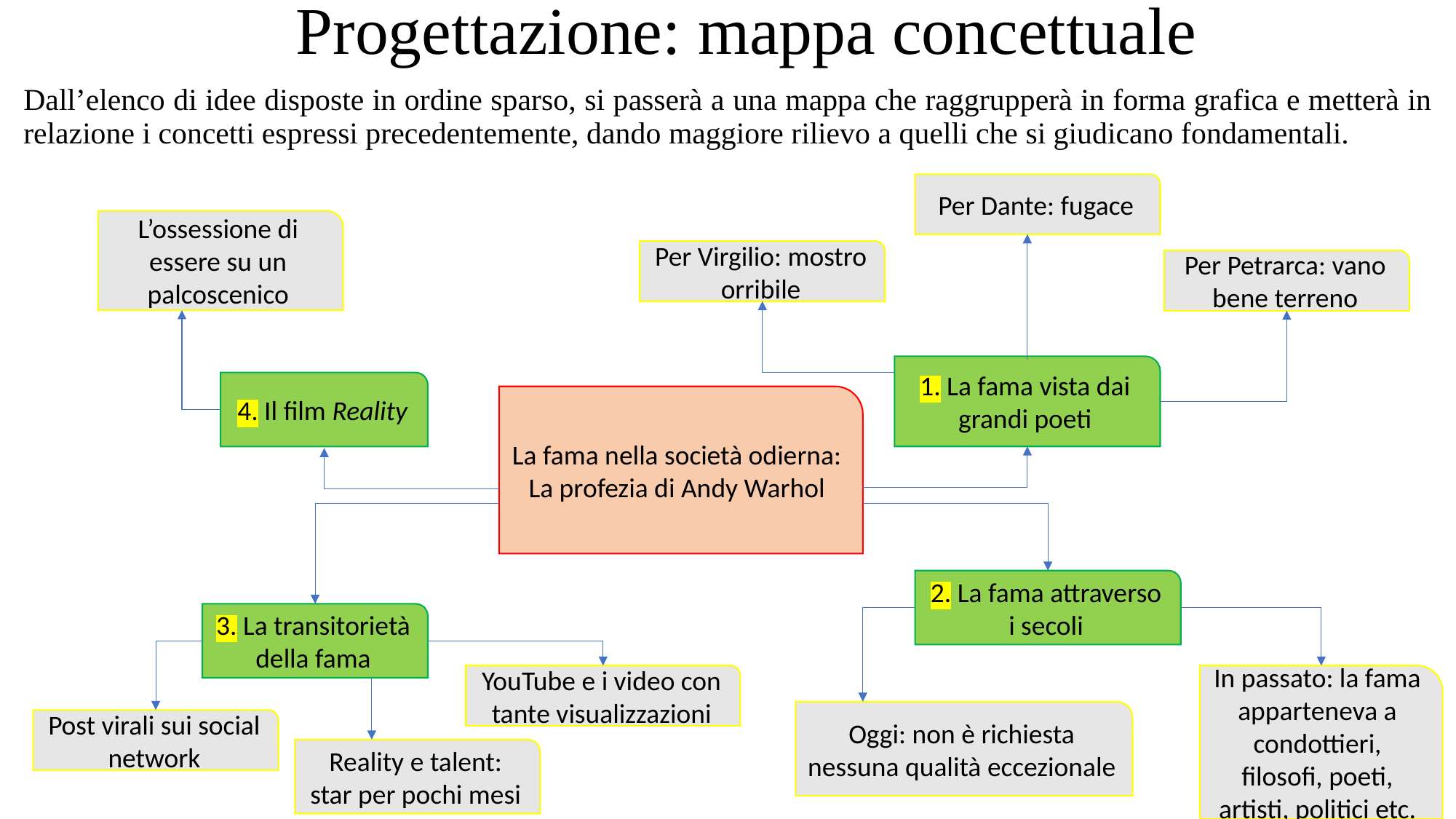

# Progettazione: mappa concettuale
Dall’elenco di idee disposte in ordine sparso, si passerà a una mappa che raggrupperà in forma grafica e metterà in relazione i concetti espressi precedentemente, dando maggiore rilievo a quelli che si giudicano fondamentali.
Per Dante: fugace
L’ossessione di essere su un palcoscenico
Per Virgilio: mostro orribile
Per Petrarca: vano bene terreno
1. La fama vista dai grandi poeti
4. Il film Reality
La fama nella società odierna:
La profezia di Andy Warhol
2. La fama attraverso i secoli
3. La transitorietà della fama
YouTube e i video con tante visualizzazioni
In passato: la fama apparteneva a condottieri, filosofi, poeti, artisti, politici etc.
Oggi: non è richiesta nessuna qualità eccezionale
Post virali sui social network
Reality e talent: star per pochi mesi